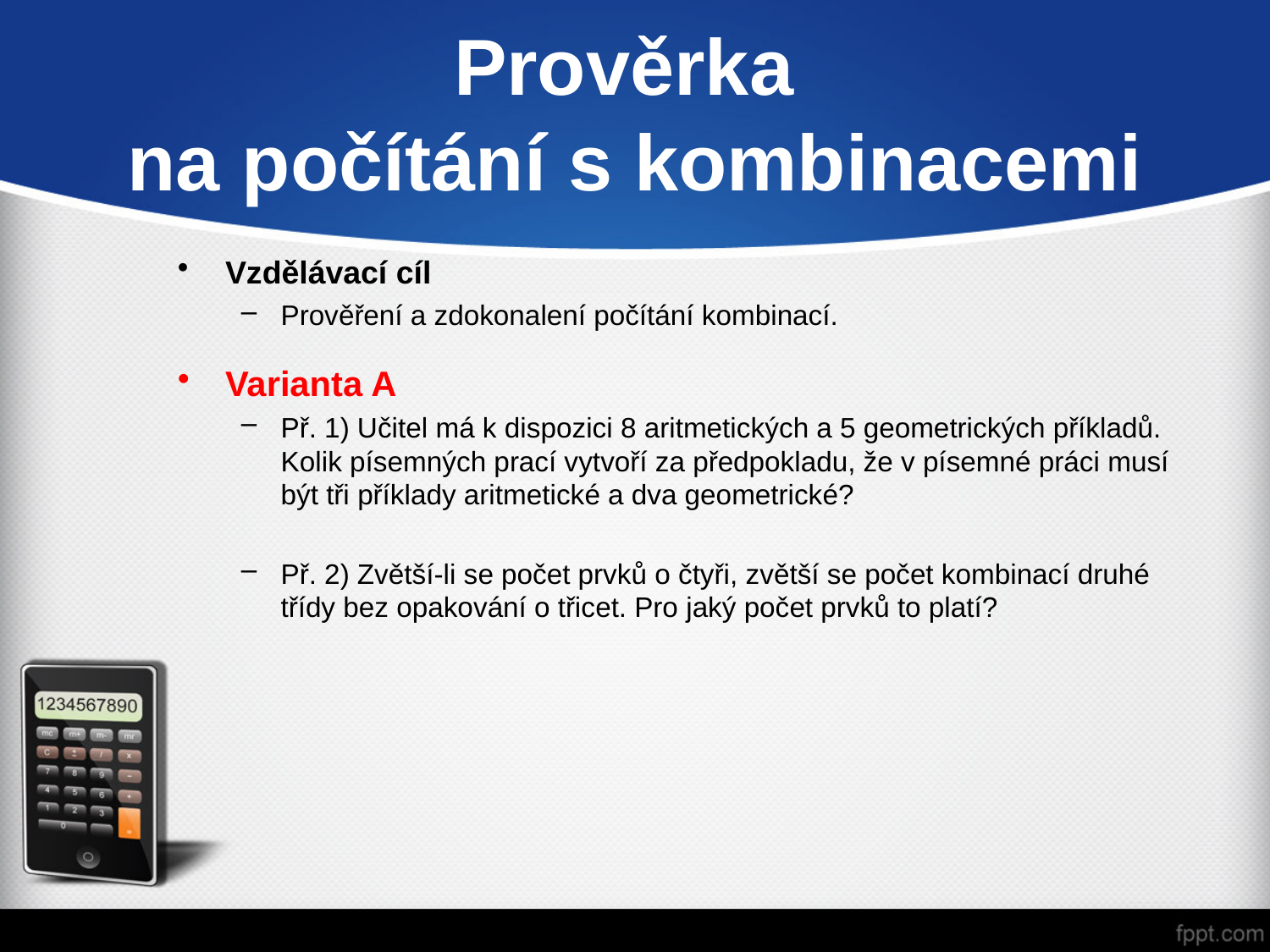

# Prověrka na počítání s kombinacemi
Vzdělávací cíl
Prověření a zdokonalení počítání kombinací.

Varianta A
Př. 1) Učitel má k dispozici 8 aritmetických a 5 geometrických příkladů. Kolik písemných prací vytvoří za předpokladu, že v písemné práci musí být tři příklady aritmetické a dva geometrické?

Př. 2) Zvětší-li se počet prvků o čtyři, zvětší se počet kombinací druhé třídy bez opakování o třicet. Pro jaký počet prvků to platí?